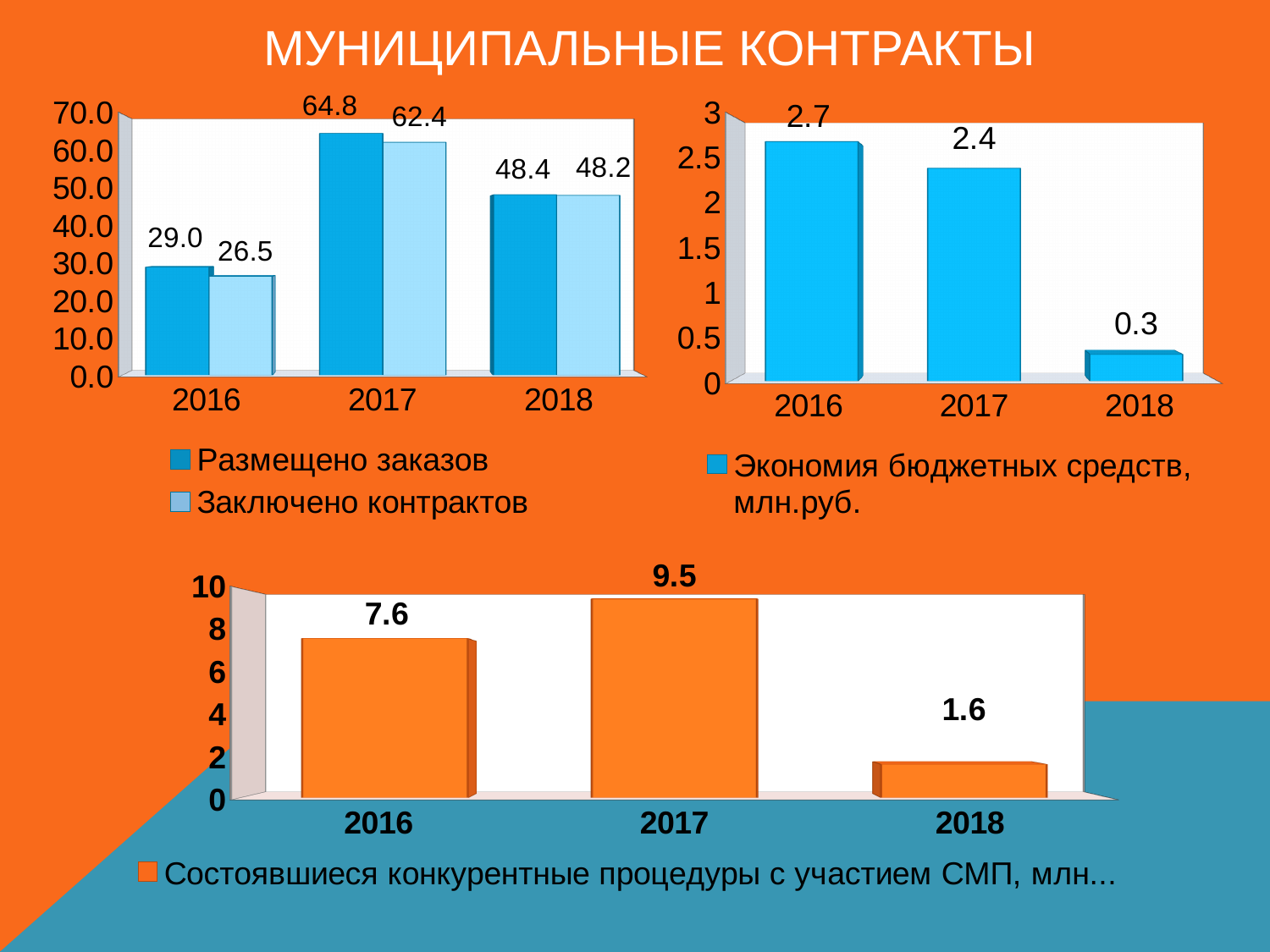

# Муниципальные контракты

[unsupported chart]

[unsupported chart]

[unsupported chart]